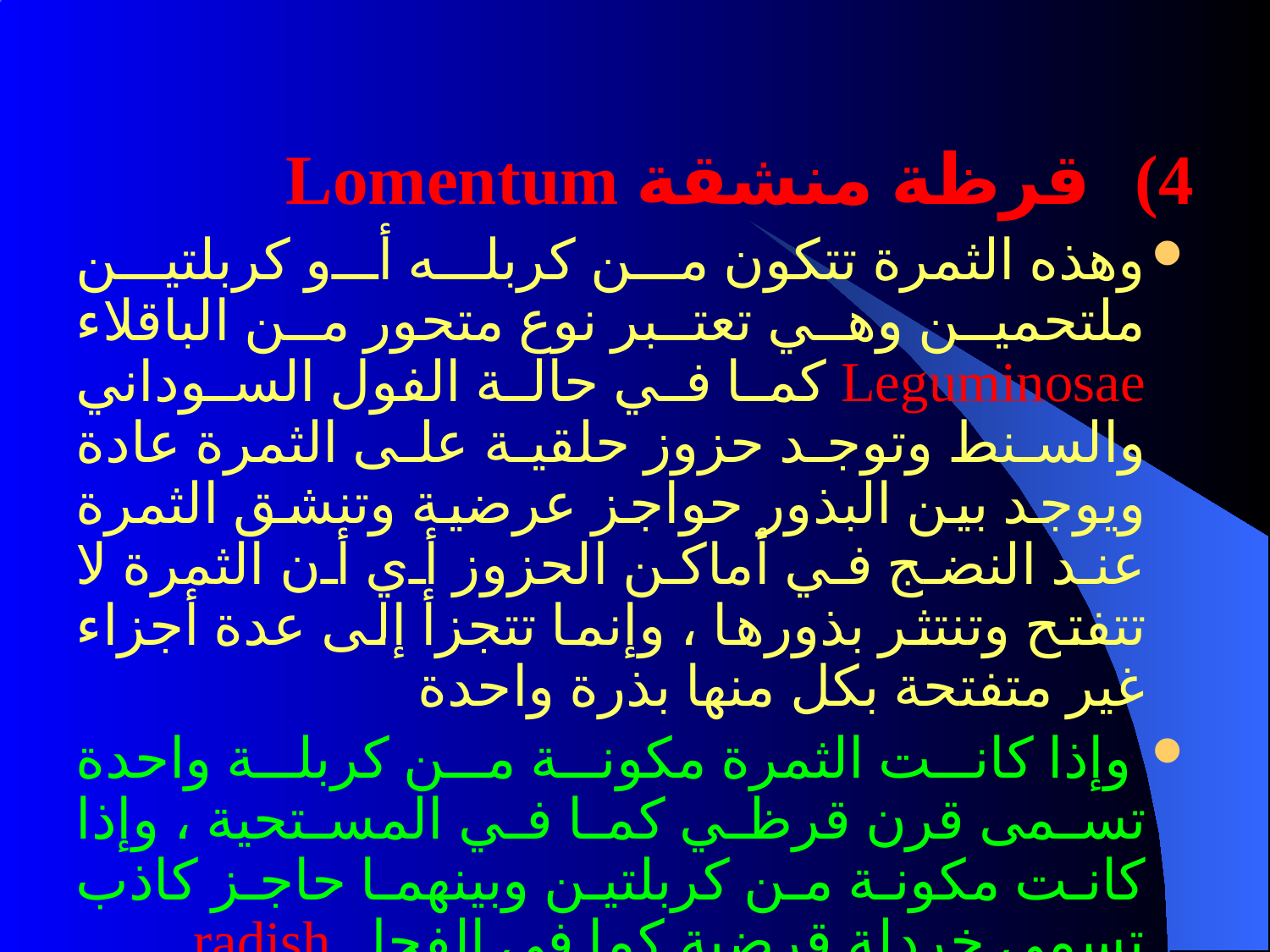

قرظة منشقة Lomentum
وهذه الثمرة تتكون من كربله أو كربلتين ملتحمين وهي تعتبر نوع متحور من الباقلاء Leguminosae كما في حالة الفول السوداني والسنط وتوجد حزوز حلقية على الثمرة عادة ويوجد بين البذور حواجز عرضية وتنشق الثمرة عند النضج في أماكن الحزوز أي أن الثمرة لا تتفتح وتنتثر بذورها ، وإنما تتجزأ إلى عدة أجزاء غير متفتحة بكل منها بذرة واحدة
 وإذا كانت الثمرة مكونة من كربلة واحدة تسمى قرن قرظي كما في المستحية ، وإذا كانت مكونة من كربلتين وبينهما حاجز كاذب تسمى خردلة قرضية كما في الفجل radish